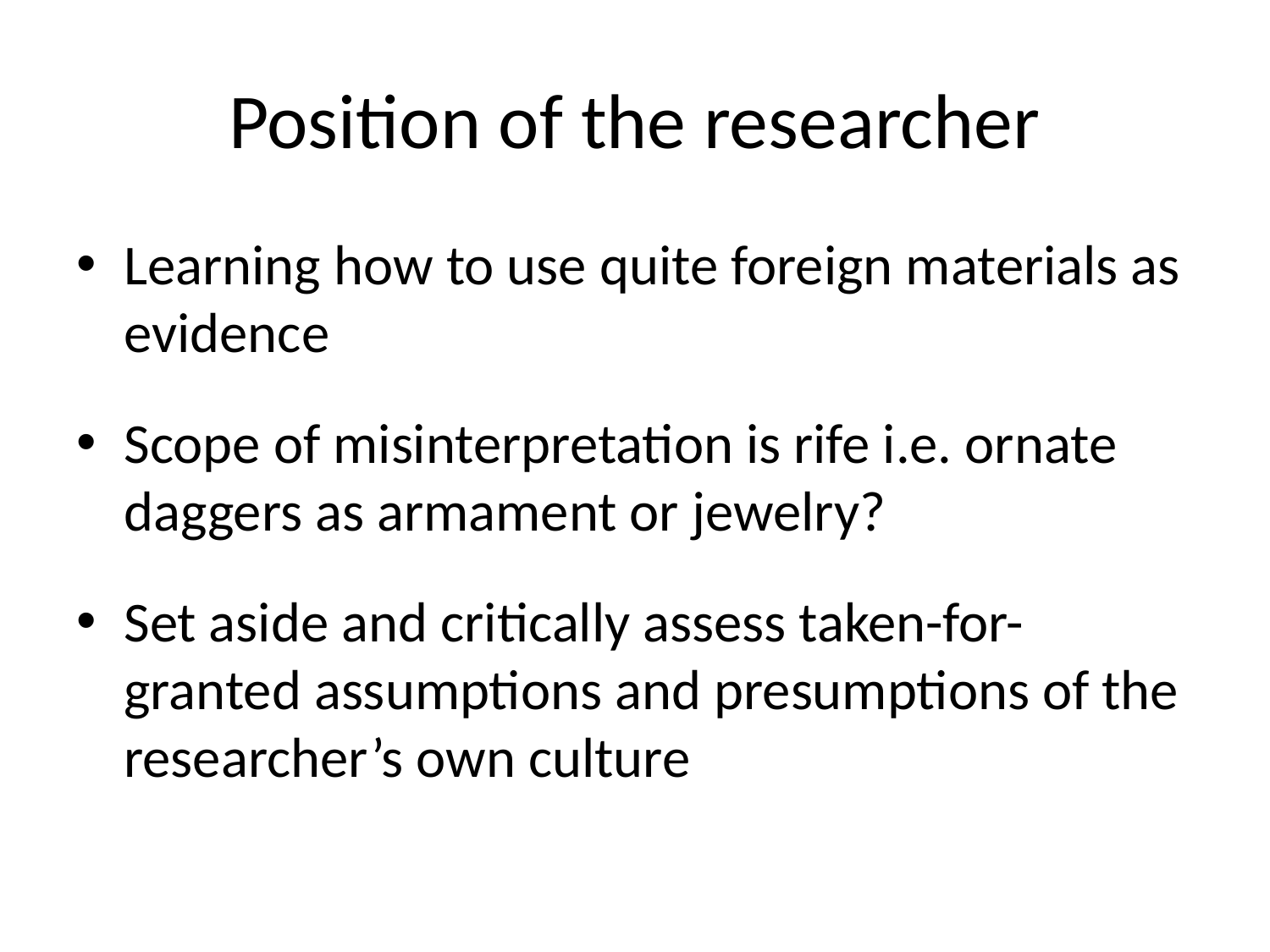

# Position of the researcher
Learning how to use quite foreign materials as evidence
Scope of misinterpretation is rife i.e. ornate daggers as armament or jewelry?
Set aside and critically assess taken-for-granted assumptions and presumptions of the researcher’s own culture